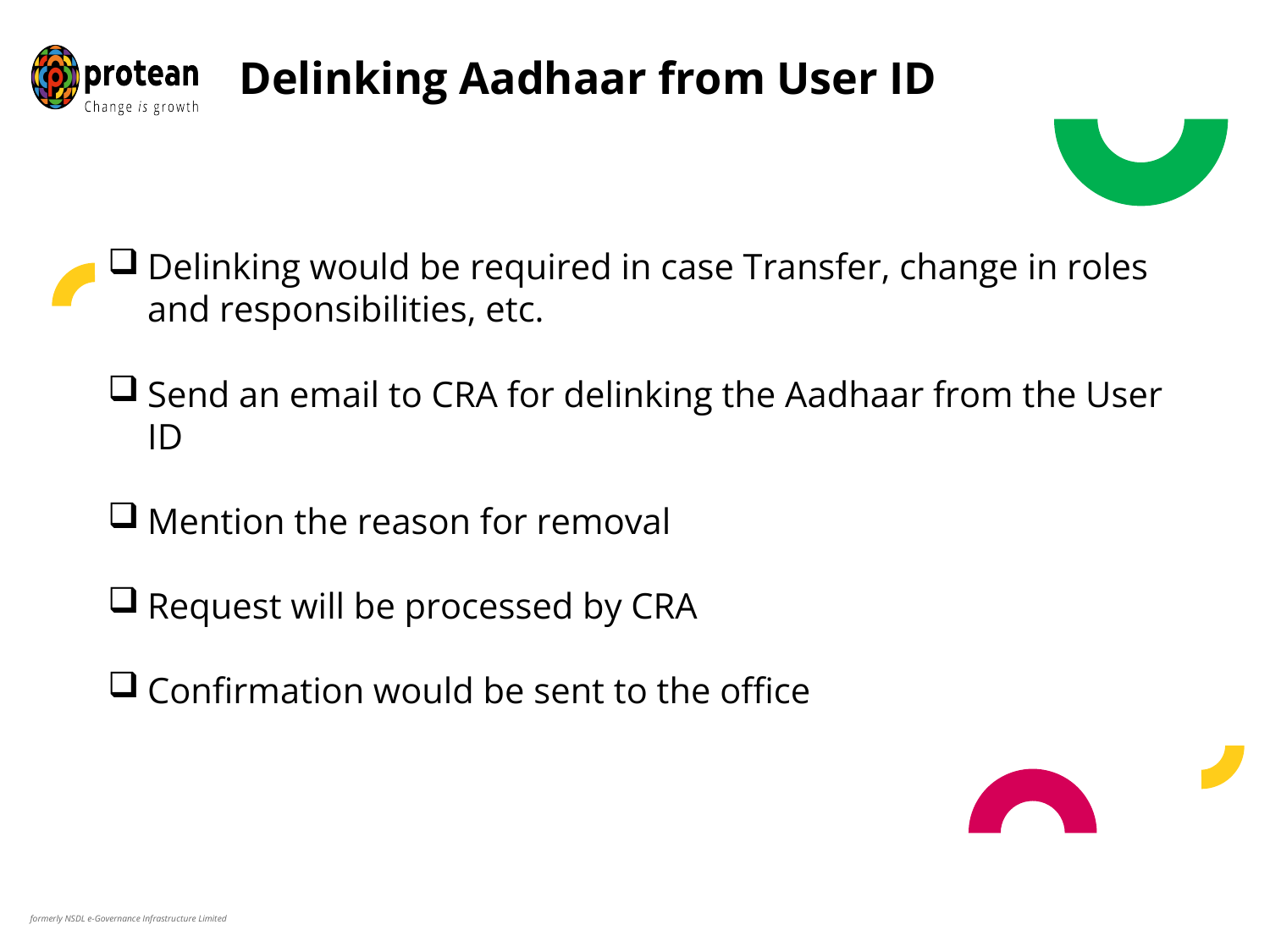

Delinking Aadhaar from User ID

Delinking would be required in case Transfer, change in roles and responsibilities, etc.

Send an email to CRA for delinking the Aadhaar from the User ID

Mention the reason for removal

Request will be processed by CRA

Confirmation would be sent to the office